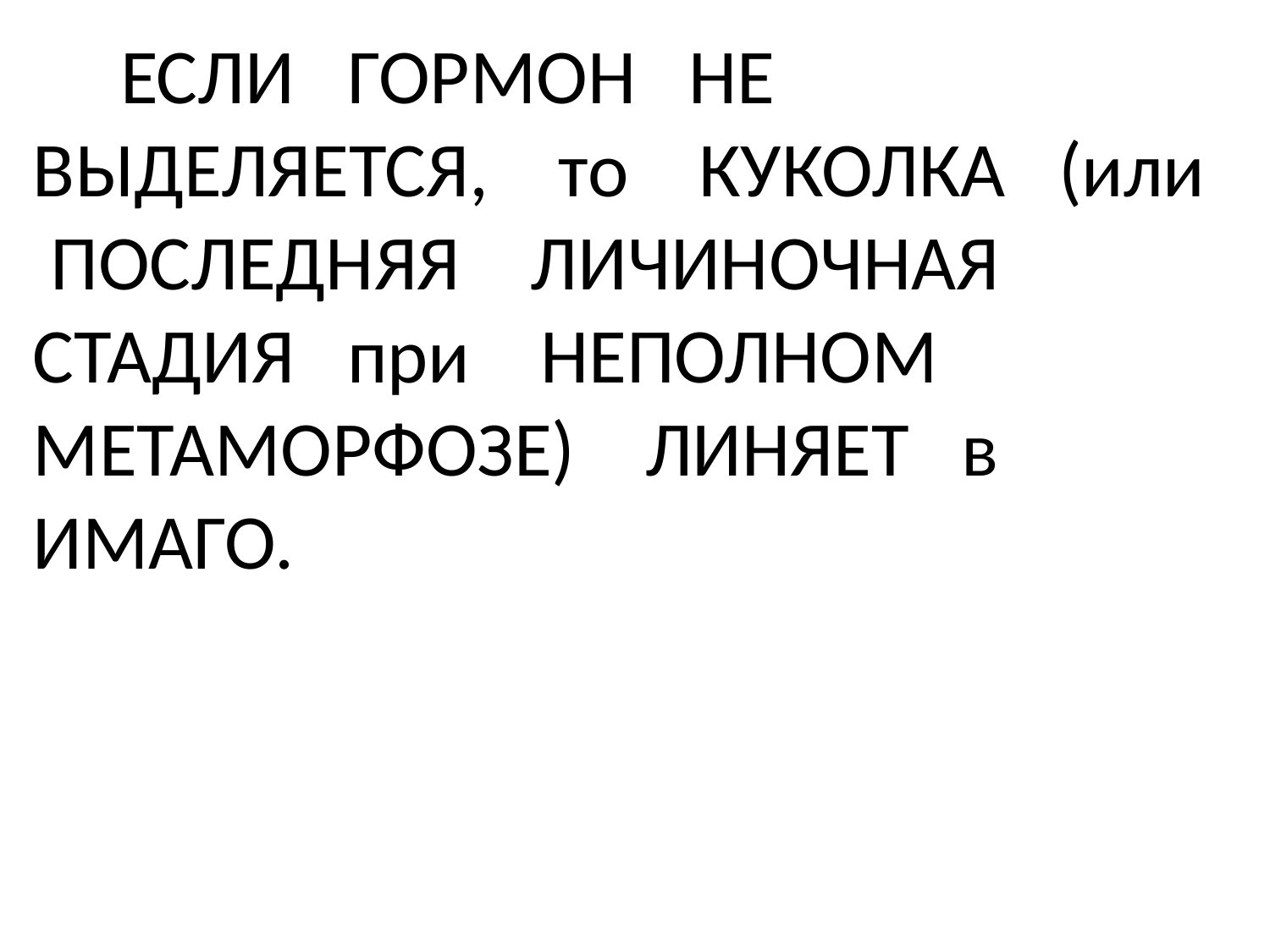

# ЕСЛИ   ГОРМОН   НЕ   ВЫДЕЛЯЕТСЯ,    то    КУКОЛКА   (или   ПОСЛЕДНЯЯ    ЛИЧИНОЧНАЯ    СТАДИЯ   при    НЕПОЛНОМ    МЕТАМОРФОЗЕ)    ЛИНЯЕТ   в    ИМАГО.